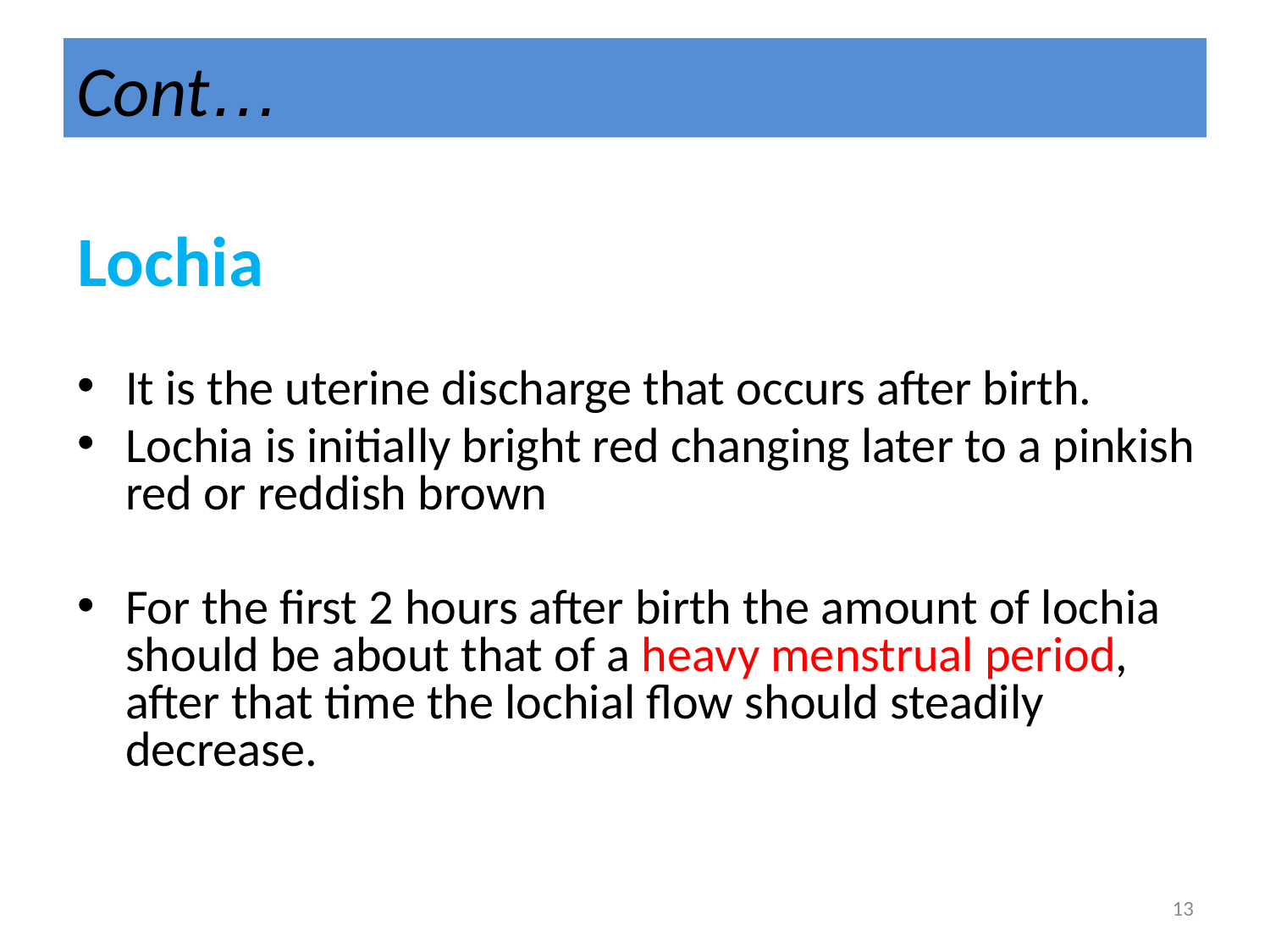

# Cont…
Lochia

It is the uterine discharge that occurs after birth.
Lochia is initially bright red changing later to a pinkish red or reddish brown

For the first 2 hours after birth the amount of lochia should be about that of a heavy menstrual period, after that time the lochial flow should steadily decrease.
13